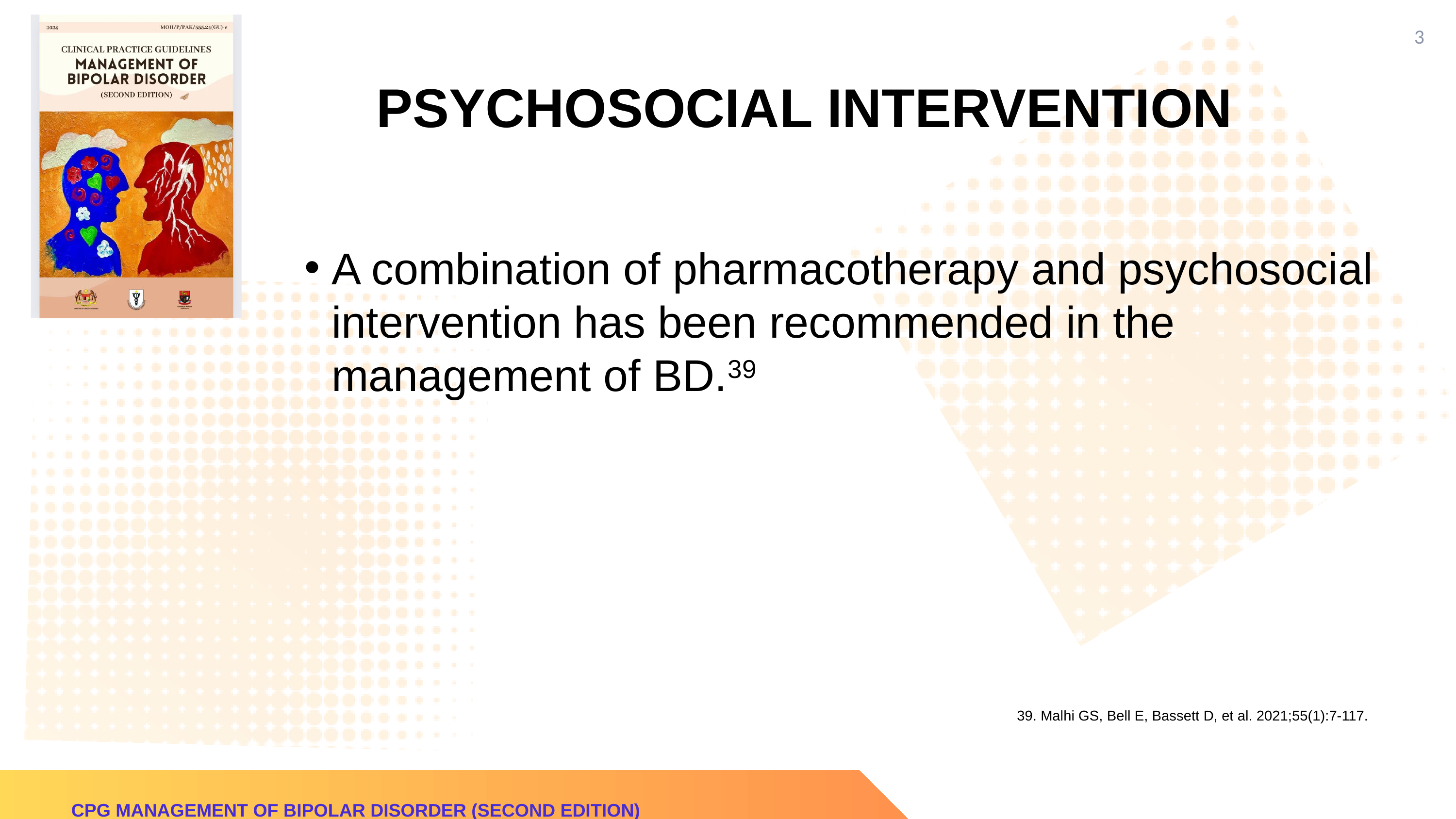

3
PSYCHOSOCIAL INTERVENTION

A combination of pharmacotherapy and psychosocial intervention has been recommended in the management of BD.39

39. Malhi GS, Bell E, Bassett D, et al. 2021;55(1):7-117.

CPG MANAGEMENT OF BIPOLAR DISORDER (SECOND EDITION)